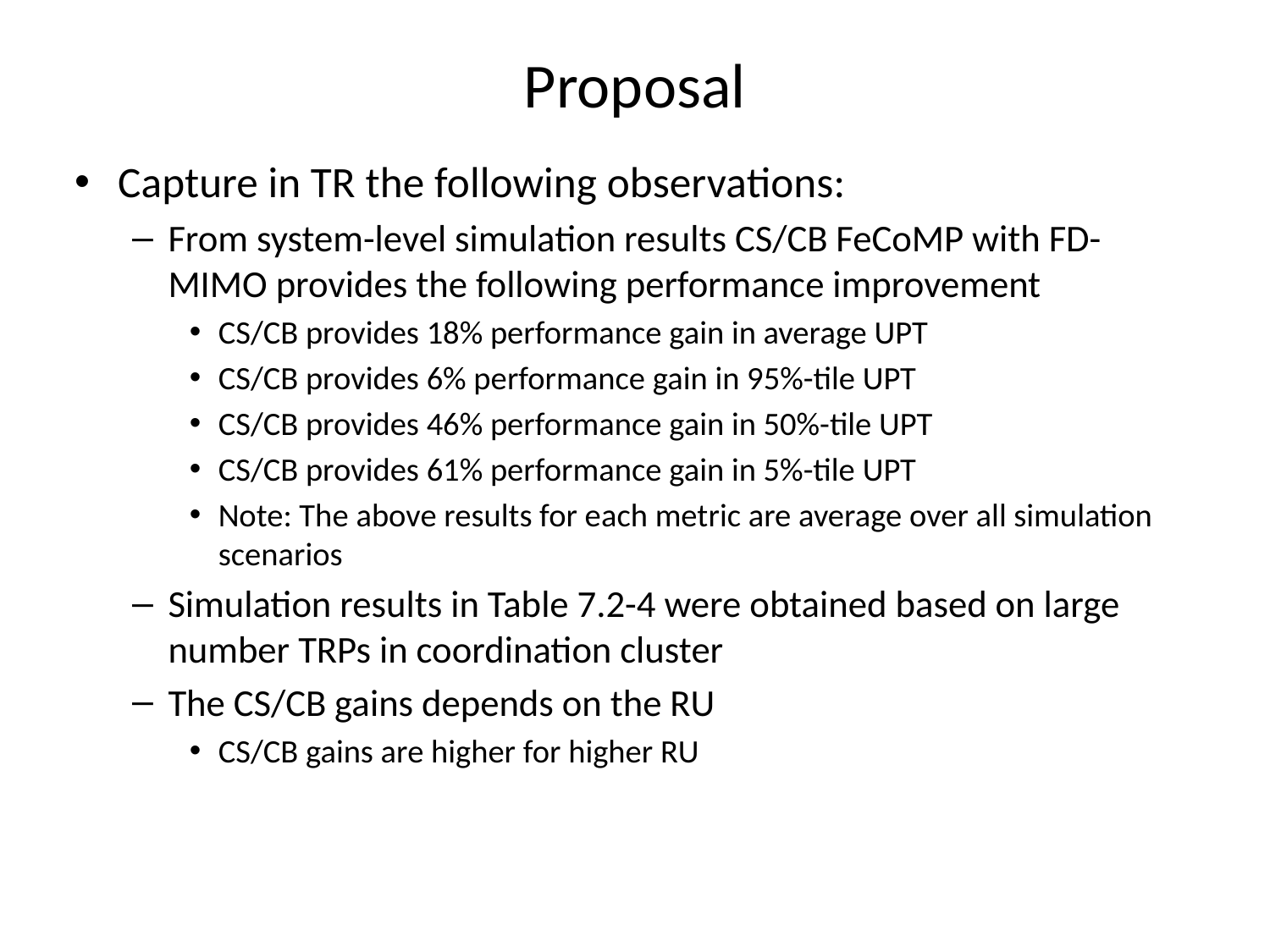

# Proposal
Capture in TR the following observations:
From system-level simulation results CS/CB FeCoMP with FD-MIMO provides the following performance improvement
CS/CB provides 18% performance gain in average UPT
CS/CB provides 6% performance gain in 95%-tile UPT
CS/CB provides 46% performance gain in 50%-tile UPT
CS/CB provides 61% performance gain in 5%-tile UPT
Note: The above results for each metric are average over all simulation scenarios
Simulation results in Table 7.2-4 were obtained based on large number TRPs in coordination cluster
The CS/CB gains depends on the RU
CS/CB gains are higher for higher RU